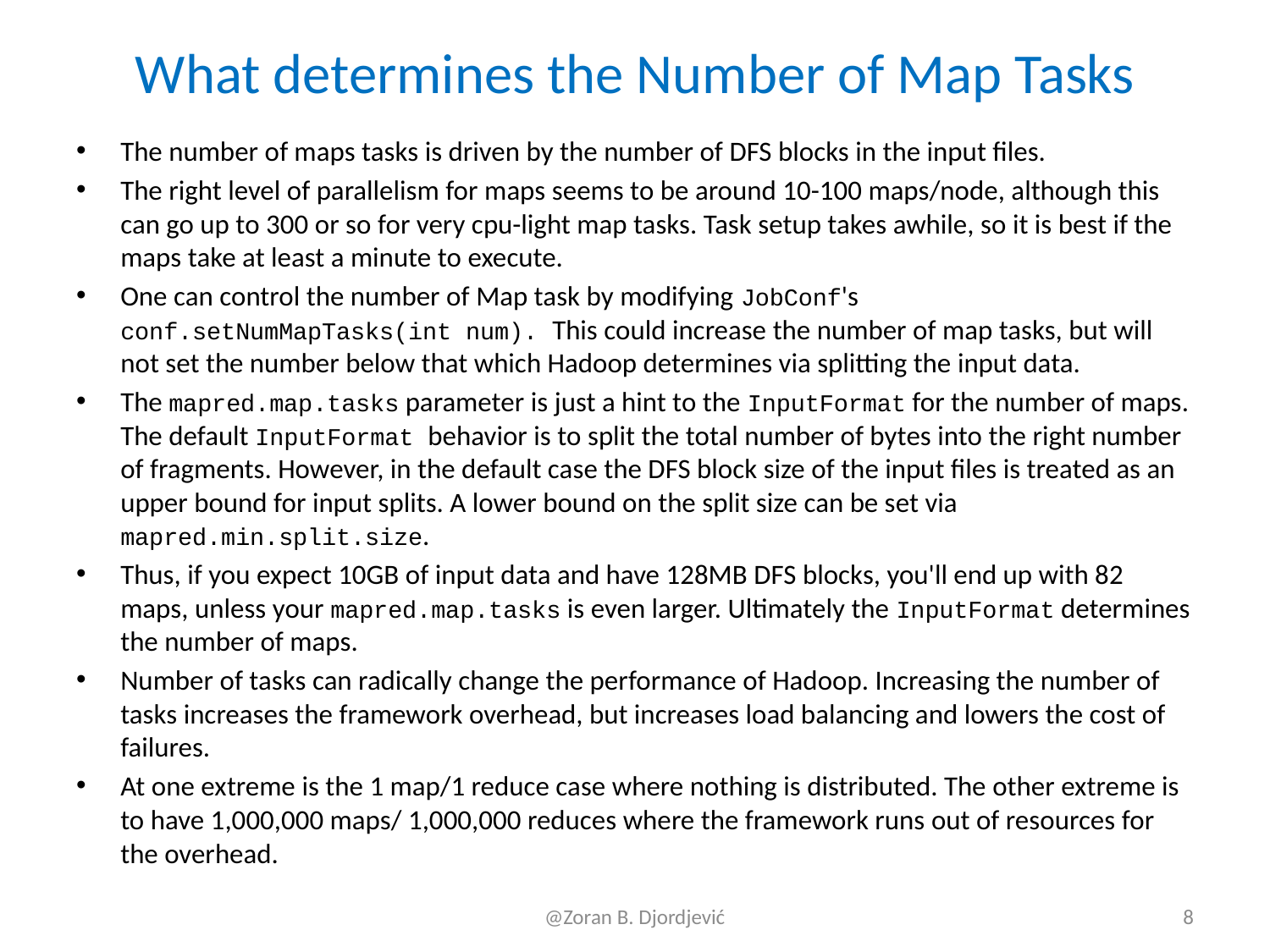

# What determines the Number of Map Tasks
The number of maps tasks is driven by the number of DFS blocks in the input files.
The right level of parallelism for maps seems to be around 10-100 maps/node, although this can go up to 300 or so for very cpu-light map tasks. Task setup takes awhile, so it is best if the maps take at least a minute to execute.
One can control the number of Map task by modifying JobConf's conf.setNumMapTasks(int num). This could increase the number of map tasks, but will not set the number below that which Hadoop determines via splitting the input data.
The mapred.map.tasks parameter is just a hint to the InputFormat for the number of maps. The default InputFormat behavior is to split the total number of bytes into the right number of fragments. However, in the default case the DFS block size of the input files is treated as an upper bound for input splits. A lower bound on the split size can be set via mapred.min.split.size.
Thus, if you expect 10GB of input data and have 128MB DFS blocks, you'll end up with 82 maps, unless your mapred.map.tasks is even larger. Ultimately the InputFormat determines the number of maps.
Number of tasks can radically change the performance of Hadoop. Increasing the number of tasks increases the framework overhead, but increases load balancing and lowers the cost of failures.
At one extreme is the 1 map/1 reduce case where nothing is distributed. The other extreme is to have 1,000,000 maps/ 1,000,000 reduces where the framework runs out of resources for the overhead.

@Zoran B. Djordjević
8